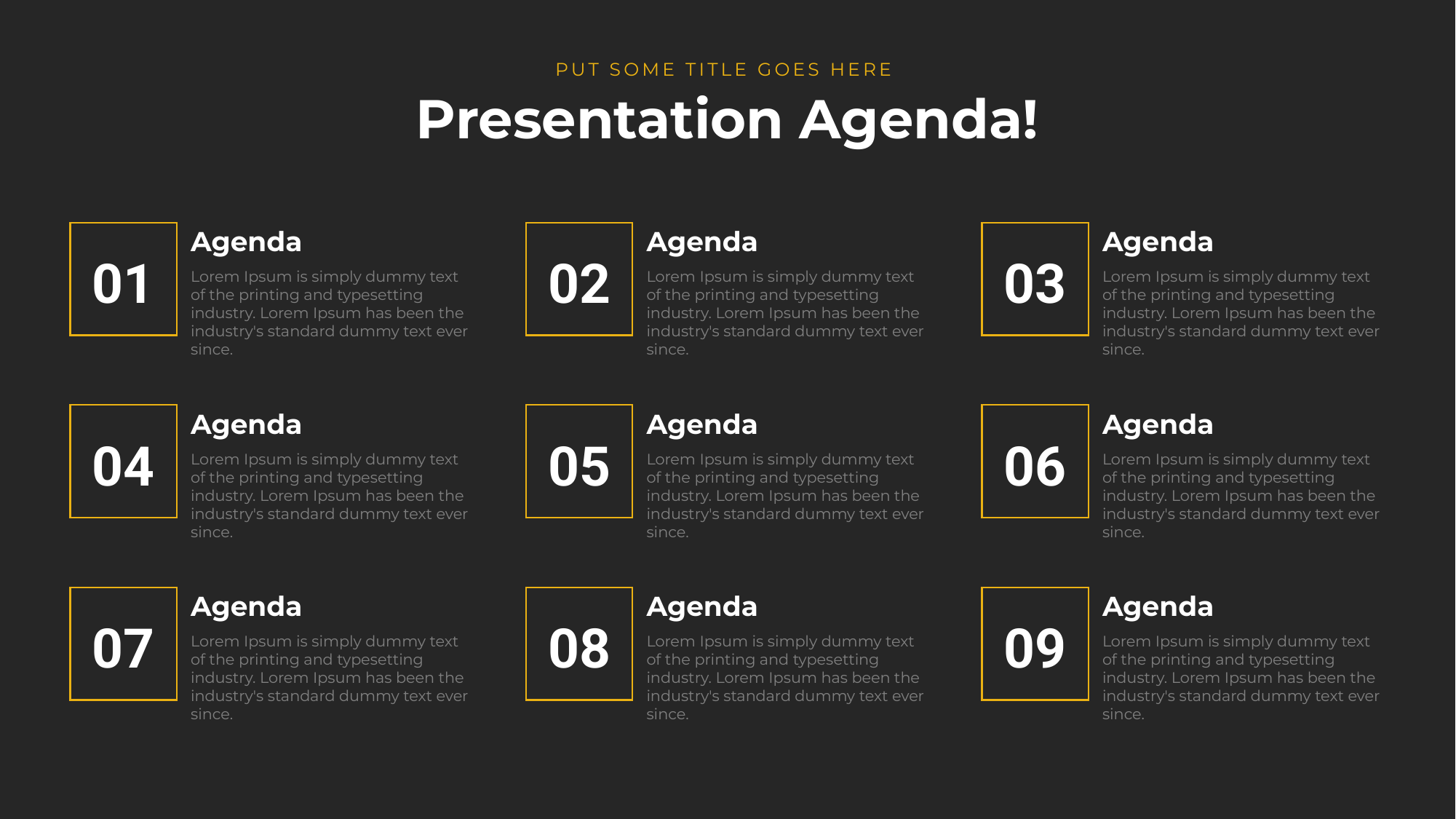

PUT SOME TITLE GOES HERE
Presentation Agenda!
Agenda
Lorem Ipsum is simply dummy text of the printing and typesetting industry. Lorem Ipsum has been the industry's standard dummy text ever since.

01
Agenda
Lorem Ipsum is simply dummy text of the printing and typesetting industry. Lorem Ipsum has been the industry's standard dummy text ever since.

02
Agenda
Lorem Ipsum is simply dummy text of the printing and typesetting industry. Lorem Ipsum has been the industry's standard dummy text ever since.

03
Agenda
Lorem Ipsum is simply dummy text of the printing and typesetting industry. Lorem Ipsum has been the industry's standard dummy text ever since.
Agenda
Lorem Ipsum is simply dummy text of the printing and typesetting industry. Lorem Ipsum has been the industry's standard dummy text ever since.
Agenda
Lorem Ipsum is simply dummy text of the printing and typesetting industry. Lorem Ipsum has been the industry's standard dummy text ever since.

04
05
06
Agenda
Lorem Ipsum is simply dummy text of the printing and typesetting industry. Lorem Ipsum has been the industry's standard dummy text ever since.
Agenda
Lorem Ipsum is simply dummy text of the printing and typesetting industry. Lorem Ipsum has been the industry's standard dummy text ever since.
Agenda
Lorem Ipsum is simply dummy text of the printing and typesetting industry. Lorem Ipsum has been the industry's standard dummy text ever since.

07
08
09